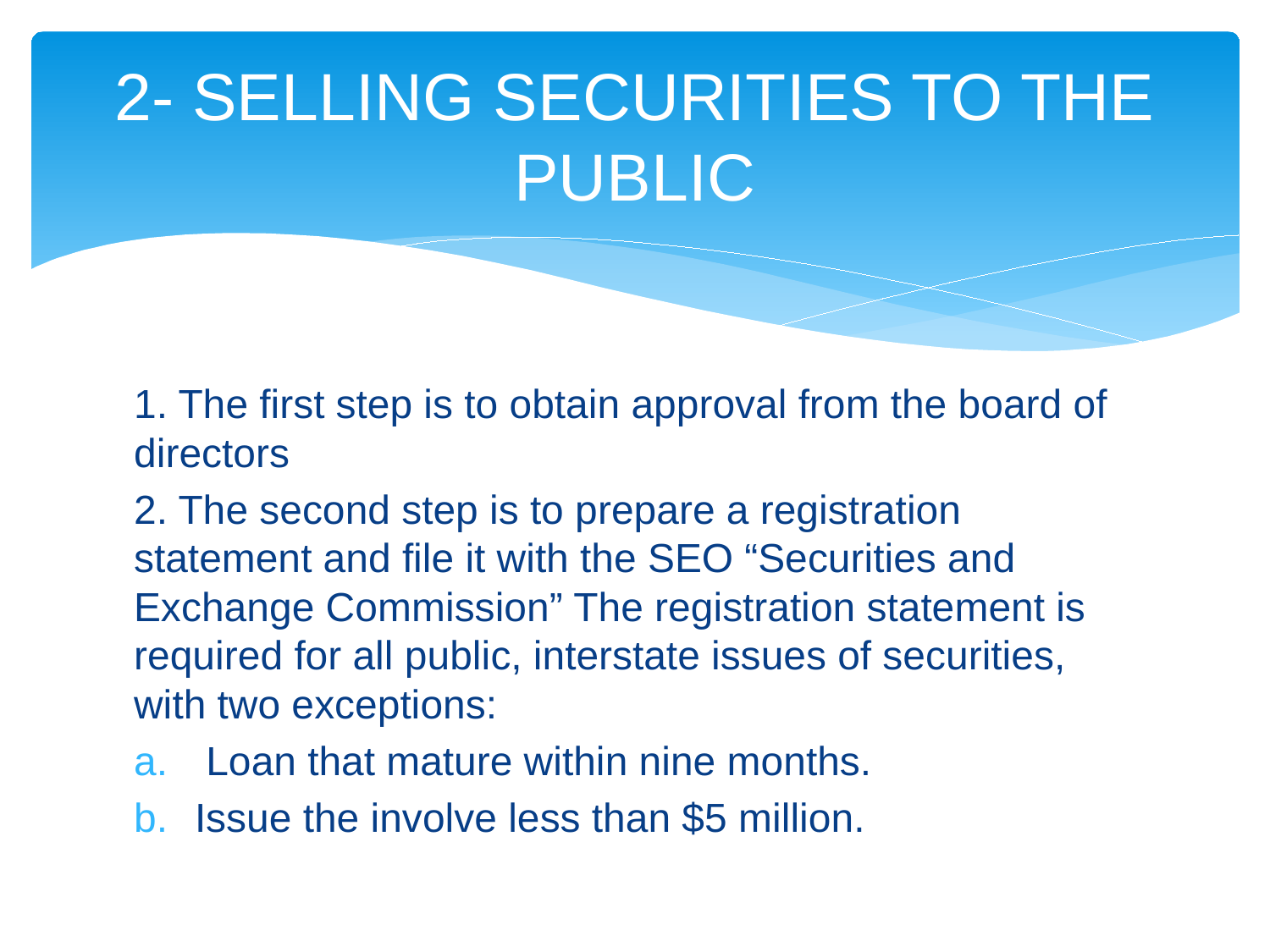

# 2- SELLING SECURITIES TO THE PUBLIC
1. The first step is to obtain approval from the board of directors
2. The second step is to prepare a registration statement and file it with the SEO “Securities and Exchange Commission” The registration statement is required for all public, interstate issues of securities, with two exceptions:
 Loan that mature within nine months.
Issue the involve less than $5 million.